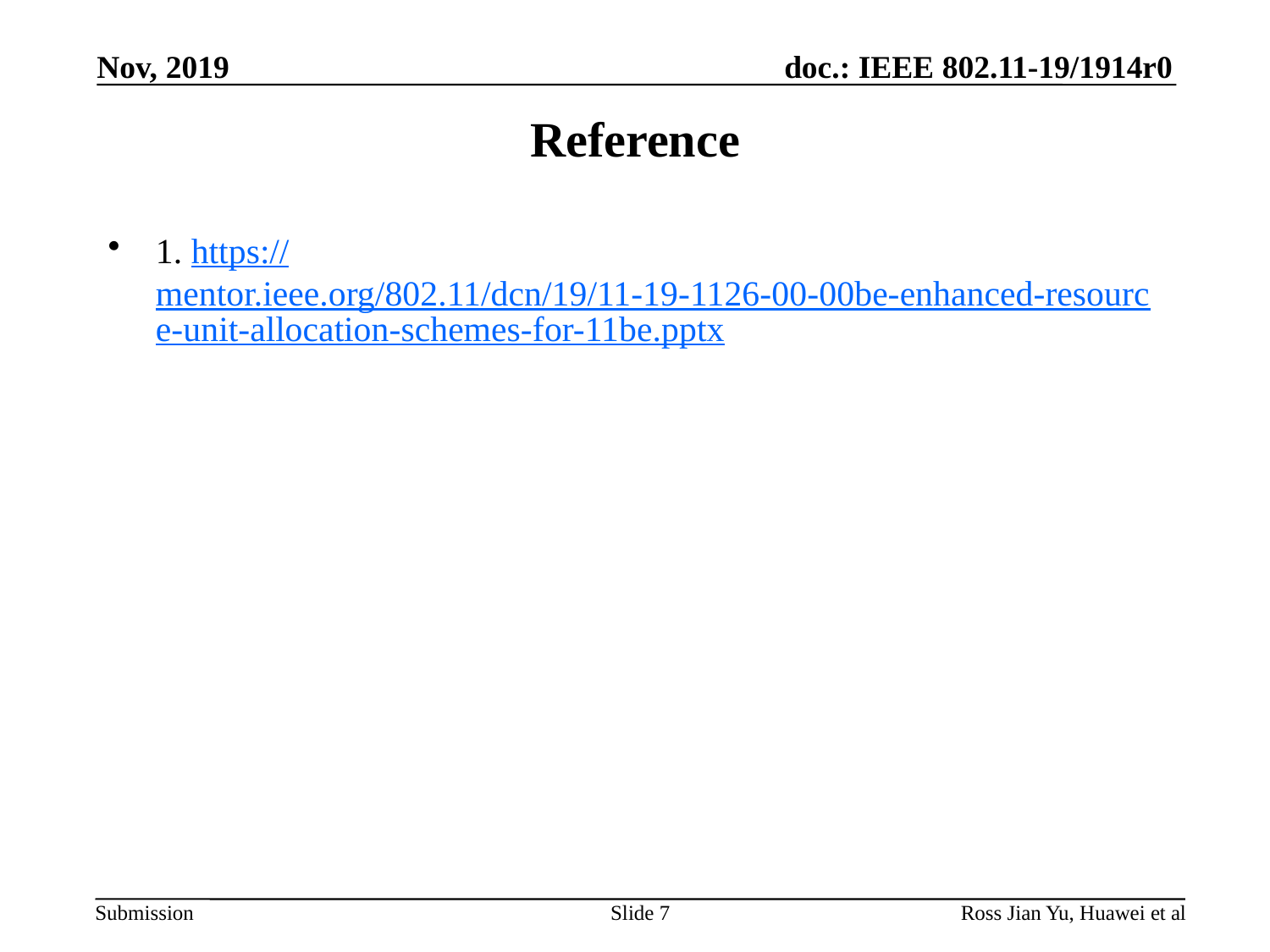

Nov, 2019
# Reference
1. https://mentor.ieee.org/802.11/dcn/19/11-19-1126-00-00be-enhanced-resource-unit-allocation-schemes-for-11be.pptx

Slide 7
Ross Jian Yu, Huawei et al